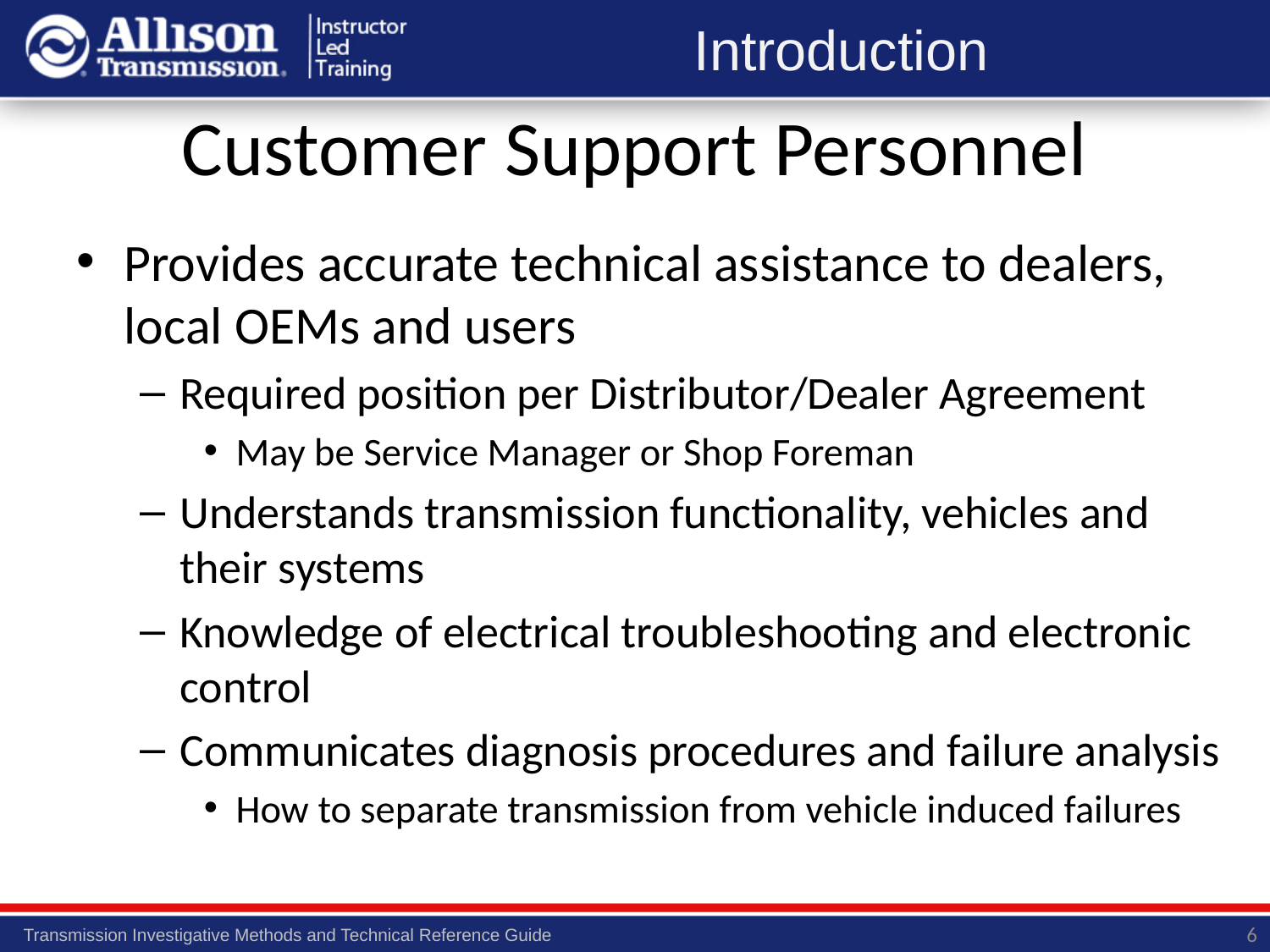

# Customer Support Personnel
Provides accurate technical assistance to dealers, local OEMs and users
Required position per Distributor/Dealer Agreement
May be Service Manager or Shop Foreman
Understands transmission functionality, vehicles and their systems
Knowledge of electrical troubleshooting and electronic control
Communicates diagnosis procedures and failure analysis
How to separate transmission from vehicle induced failures

6